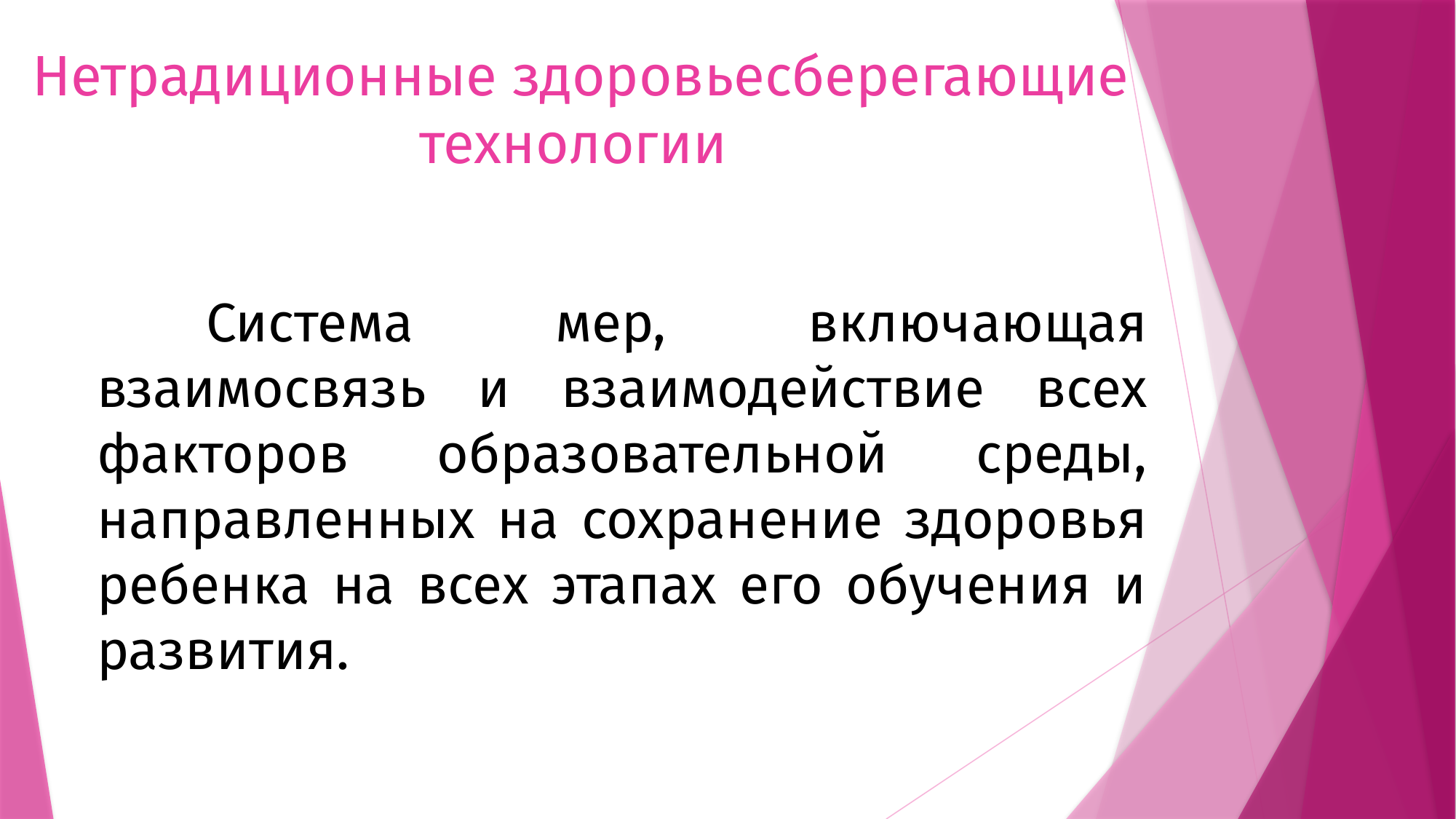

# Нетрадиционные здоровьесберегающие технологии
	Система мер, включающая взаимосвязь и взаимодействие всех факторов образовательной среды, направленных на сохранение здоровья ребенка на всех этапах его обучения и развития.